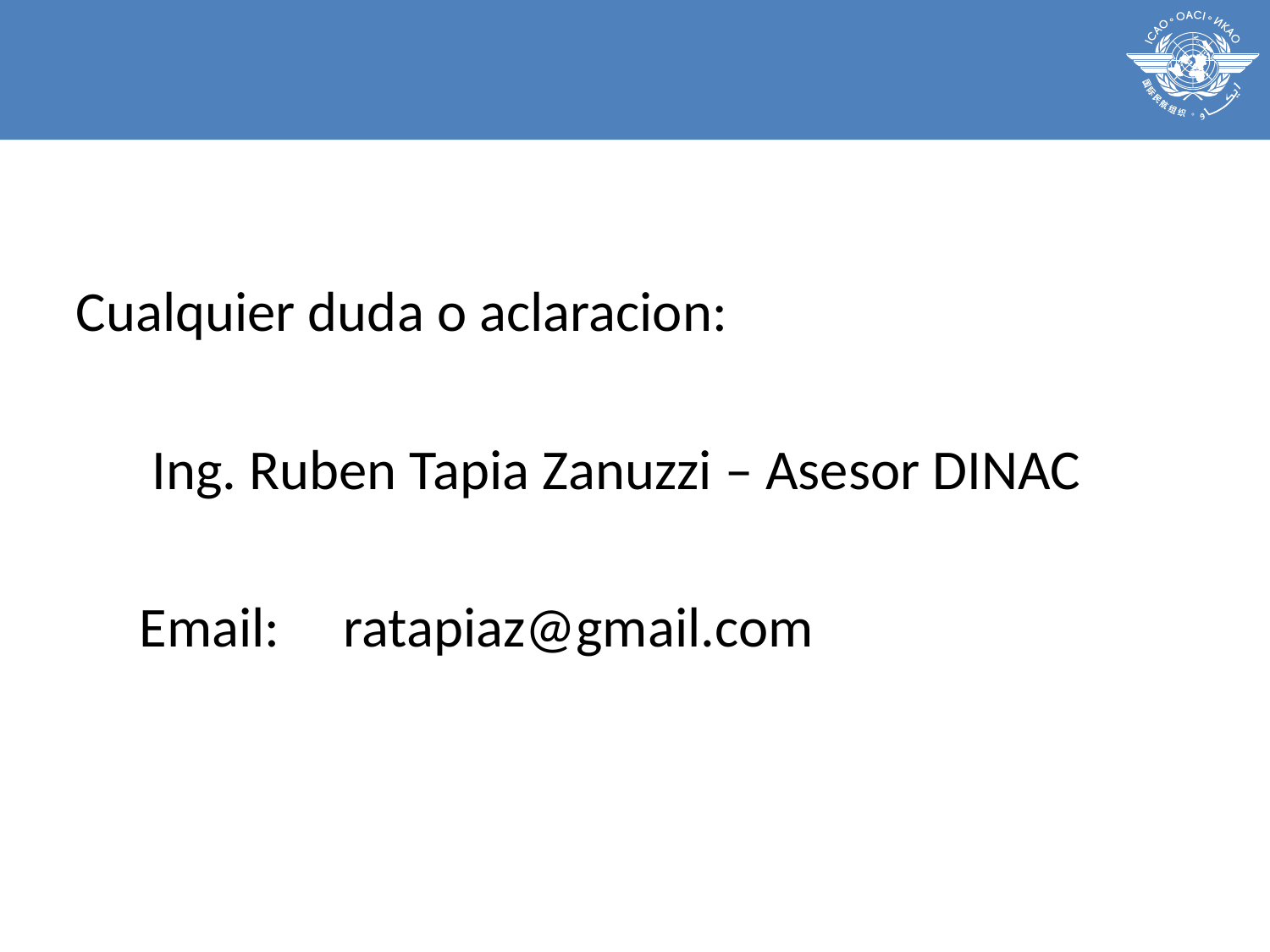

Cualquier duda o aclaracion:

      Ing. Ruben Tapia Zanuzzi – Asesor DINAC

     Email:     ratapiaz@gmail.com